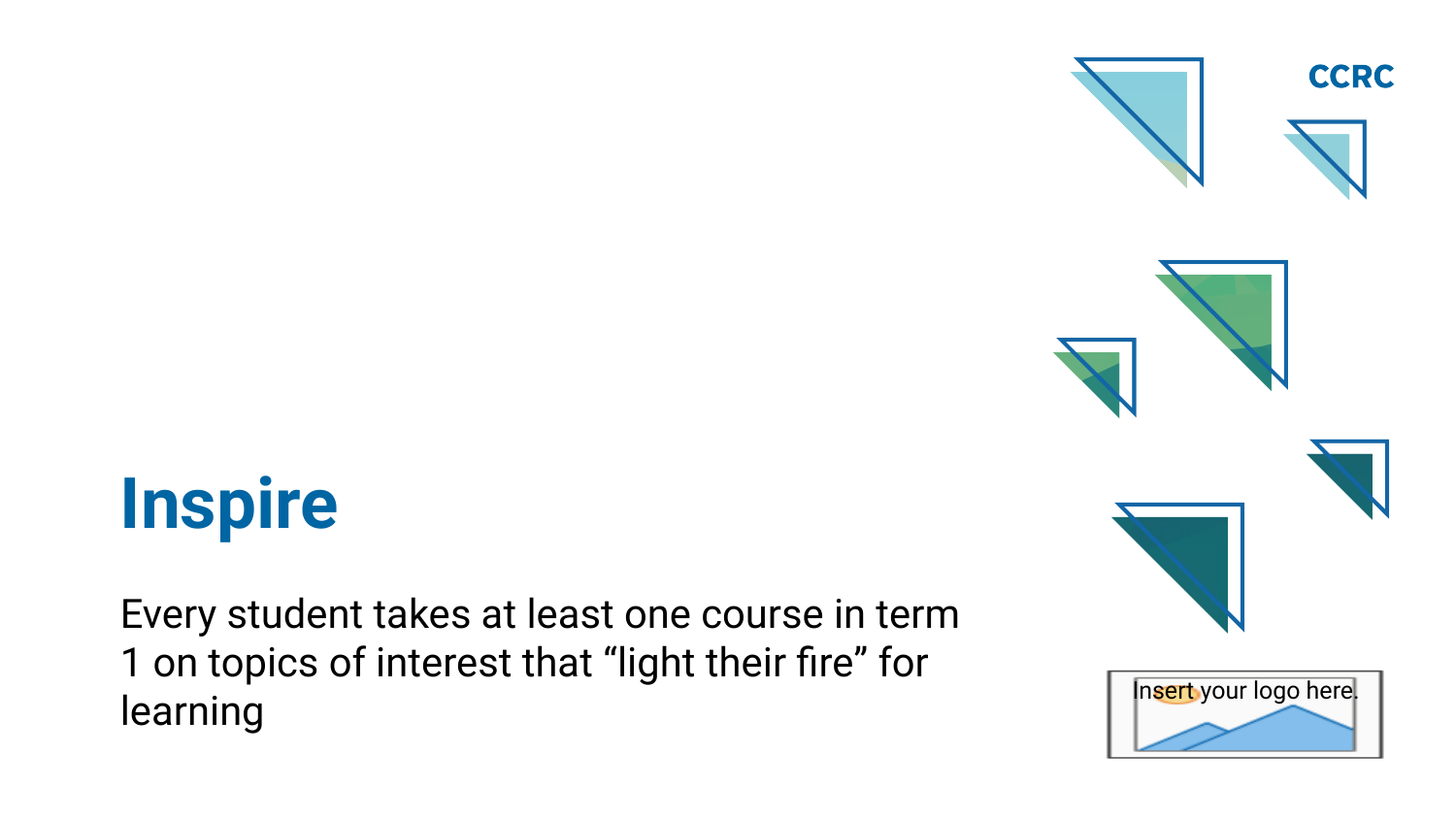

# Inspire
Every student takes at least one course in term 1 on topics of interest that “light their fire” for learning